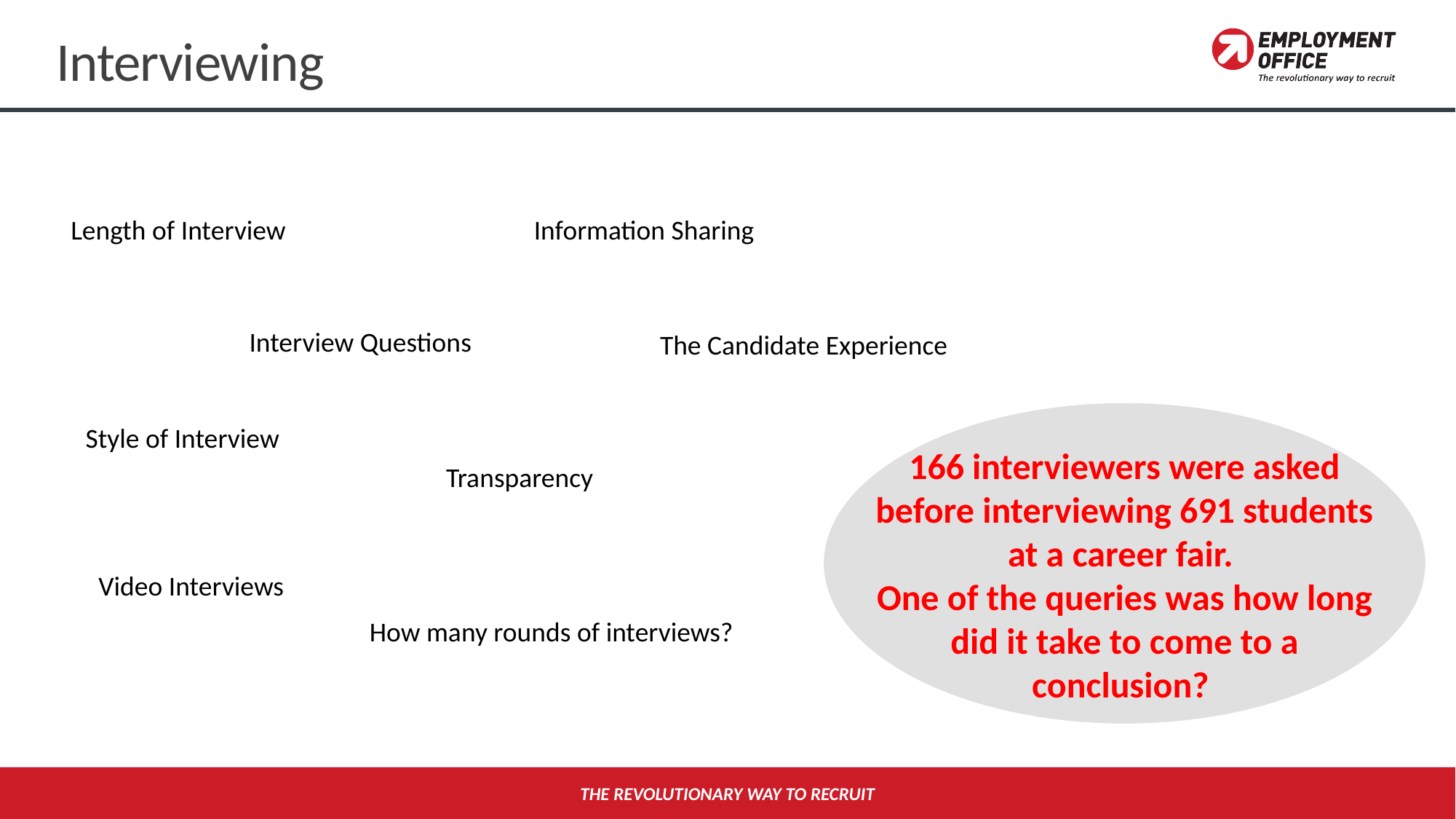

# Interviewing
Length of Interview
Information Sharing
Interview Questions
The Candidate Experience

Style of Interview
166 interviewers were asked before interviewing 691 students at a career fair.
One of the queries was how long did it take to come to a conclusion?
Transparency
Video Interviews
How many rounds of interviews?